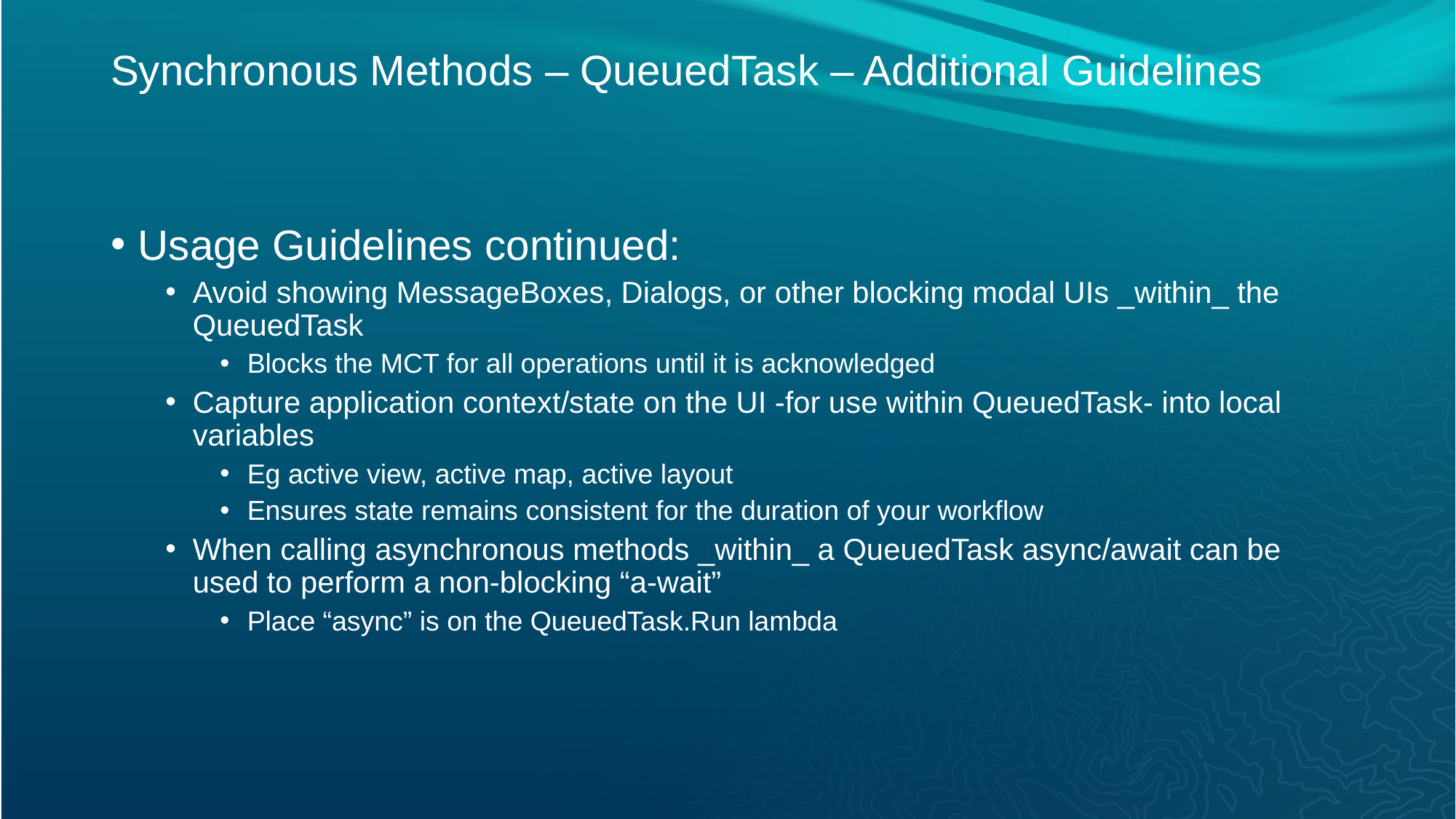

# Synchronous Methods – QueuedTask – Additional Guidelines
Usage Guidelines continued:
Avoid showing MessageBoxes, Dialogs, or other blocking modal UIs _within_ the QueuedTask
Blocks the MCT for all operations until it is acknowledged
Capture application context/state on the UI -for use within QueuedTask- into local variables
Eg active view, active map, active layout
Ensures state remains consistent for the duration of your workflow
When calling asynchronous methods _within_ a QueuedTask async/await can be used to perform a non-blocking “a-wait”
Place “async” is on the QueuedTask.Run lambda